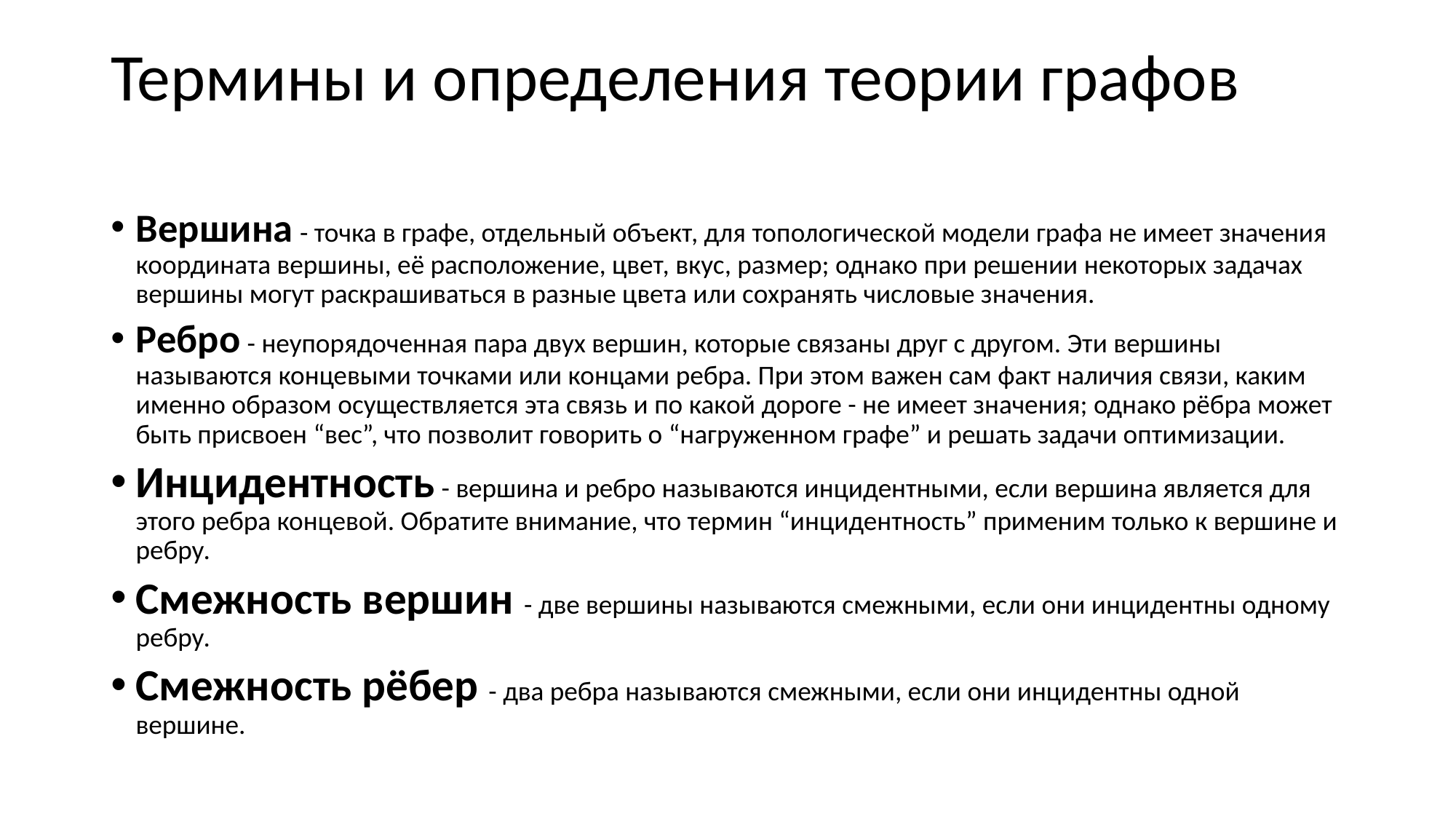

# Термины и определения теории графов
Вершина - точка в графе, отдельный объект, для топологической модели графа не имеет значения координата вершины, её расположение, цвет, вкус, размер; однако при решении некоторых задачах вершины могут раскрашиваться в разные цвета или сохранять числовые значения.
Ребро - неупорядоченная пара двух вершин, которые связаны друг с другом. Эти вершины называются концевыми точками или концами ребра. При этом важен сам факт наличия связи, каким именно образом осуществляется эта связь и по какой дороге - не имеет значения; однако рёбра может быть присвоен “вес”, что позволит говорить о “нагруженном графе” и решать задачи оптимизации.
Инцидентность - вершина и ребро называются инцидентными, если вершина является для этого ребра концевой. Обратите внимание, что термин “инцидентность” применим только к вершине и ребру.
Смежность вершин - две вершины называются смежными, если они инцидентны одному ребру.
Смежность рёбер - два ребра называются смежными, если они инцидентны одной вершине.